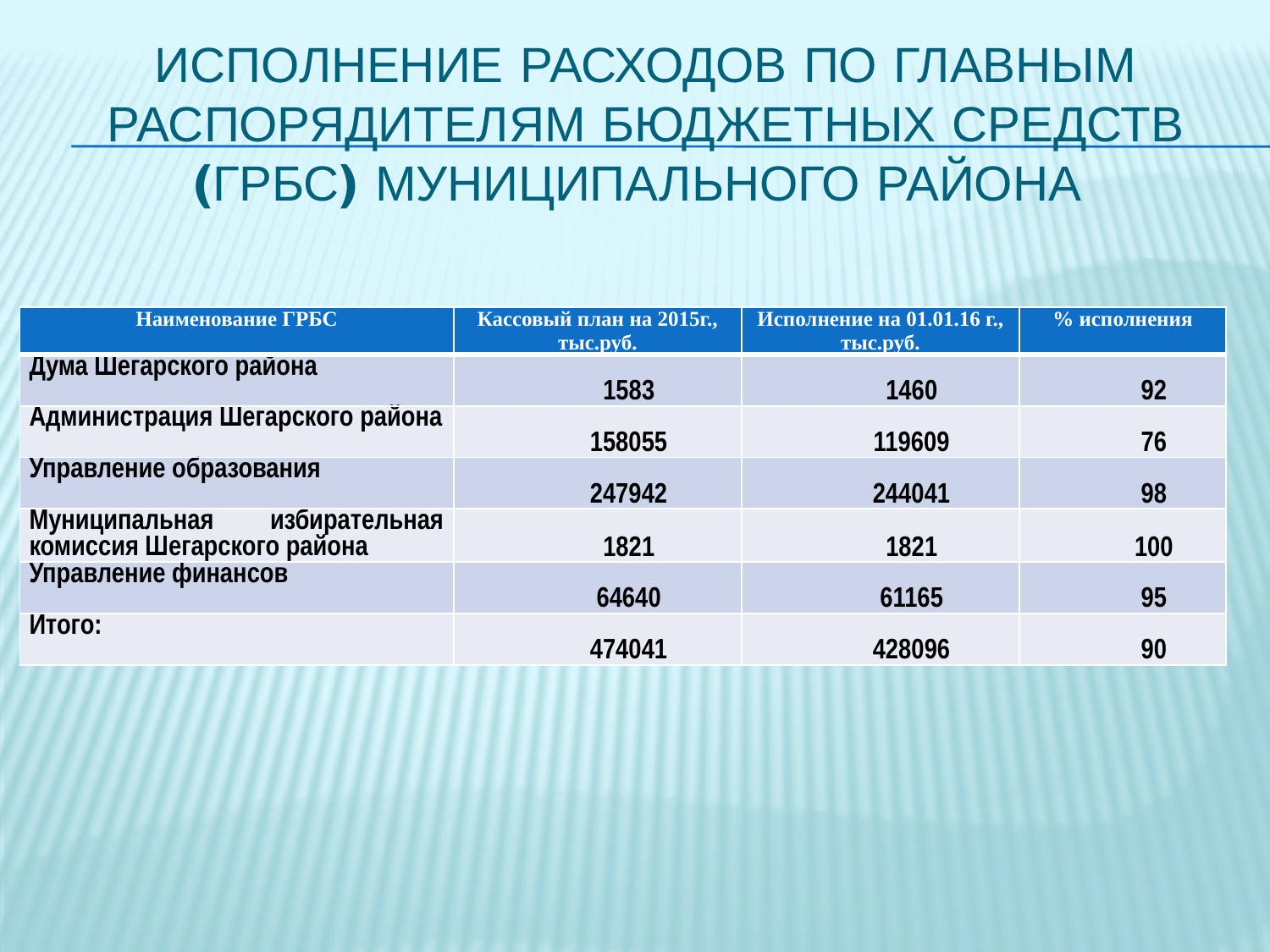

# Исполнение расходов По главным распорядителям бюджетных средств (ГРБС) муниципального района
| Наименование ГРБС | Кассовый план на 2015г., тыс.руб. | Исполнение на 01.01.16 г., тыс.руб. | % исполнения |
| --- | --- | --- | --- |
| Дума Шегарского района | 1583 | 1460 | 92 |
| Администрация Шегарского района | 158055 | 119609 | 76 |
| Управление образования | 247942 | 244041 | 98 |
| Муниципальная избирательная комиссия Шегарского района | 1821 | 1821 | 100 |
| Управление финансов | 64640 | 61165 | 95 |
| Итого: | 474041 | 428096 | 90 |